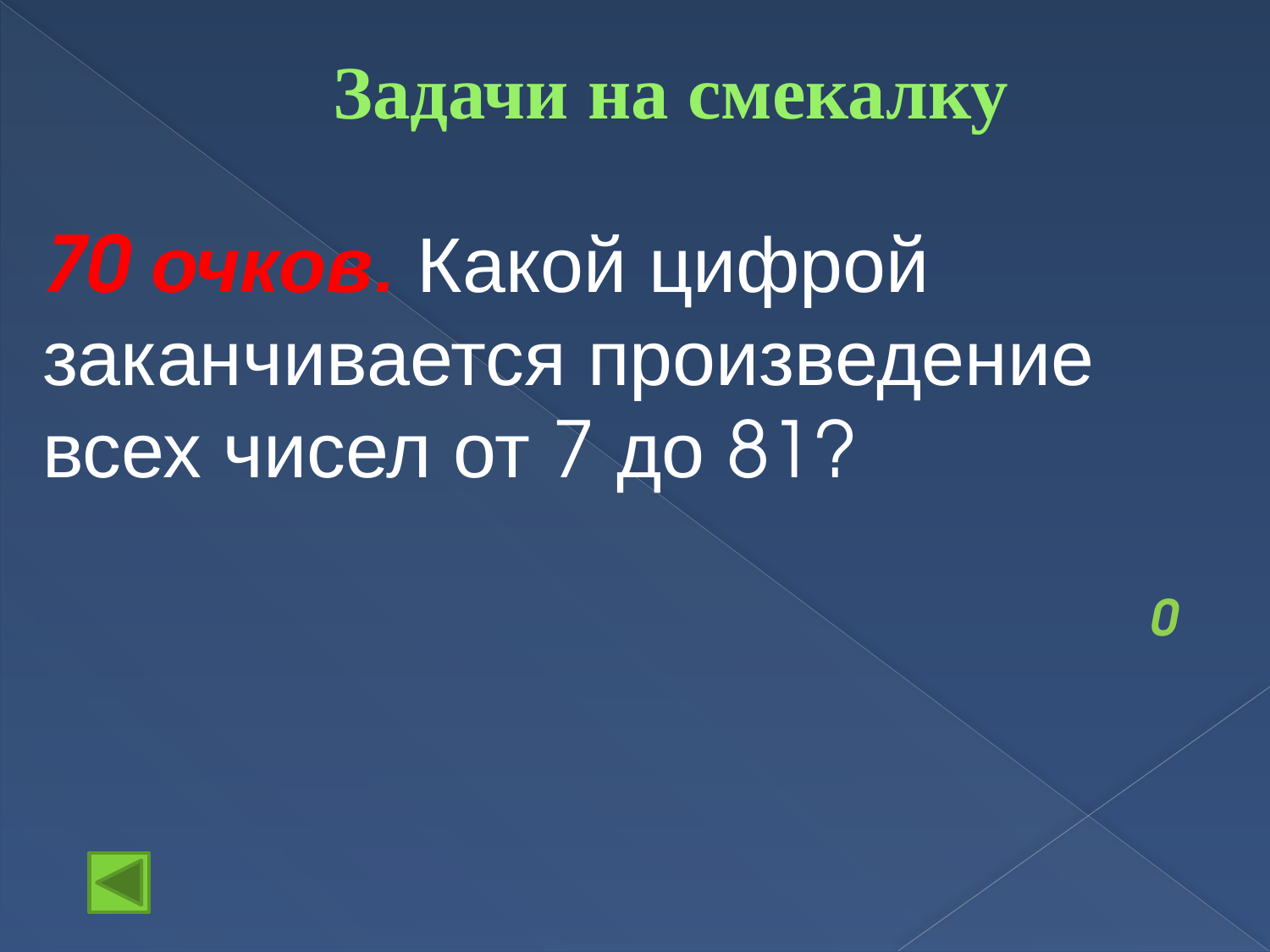

# Задачи на смекалку
70 очков. Какой цифрой заканчивается произведение всех чисел от 7 до 81?

0